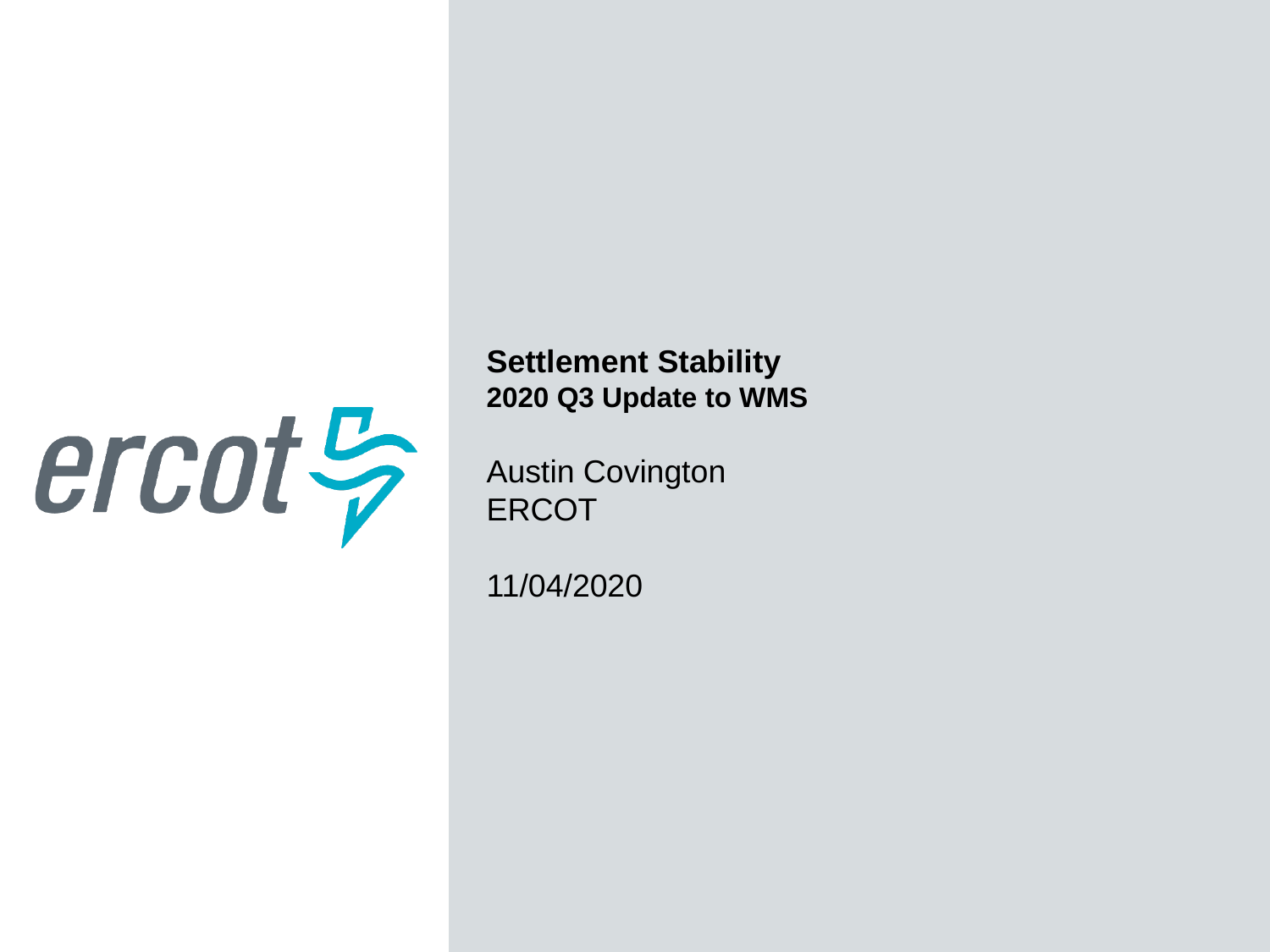

Settlement Stability
2020 Q3 Update to WMS

Austin Covington
ERCOT

11/04/2020